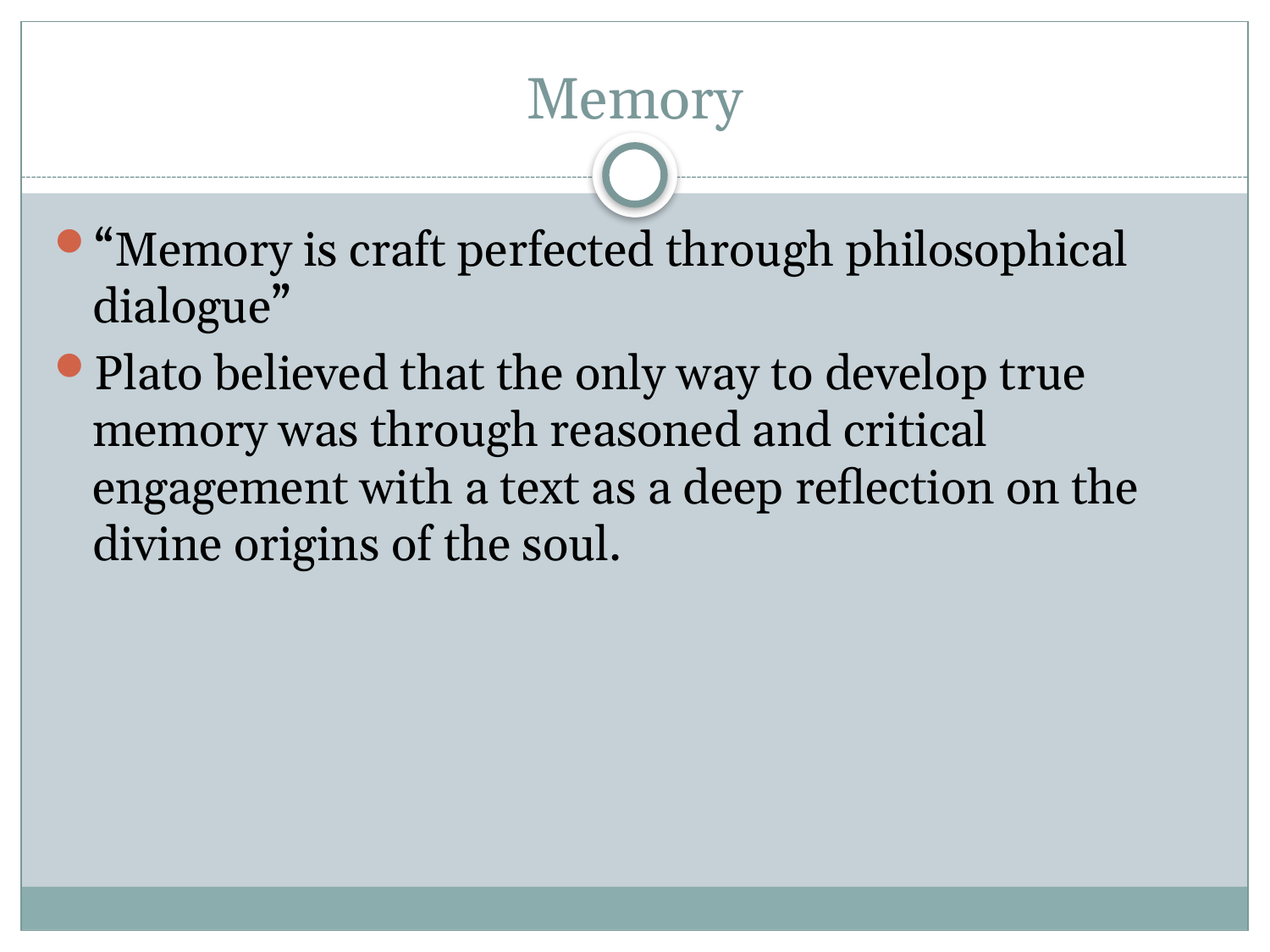

# Memory
“Memory is craft perfected through philosophical dialogue”
Plato believed that the only way to develop true memory was through reasoned and critical engagement with a text as a deep reflection on the divine origins of the soul.